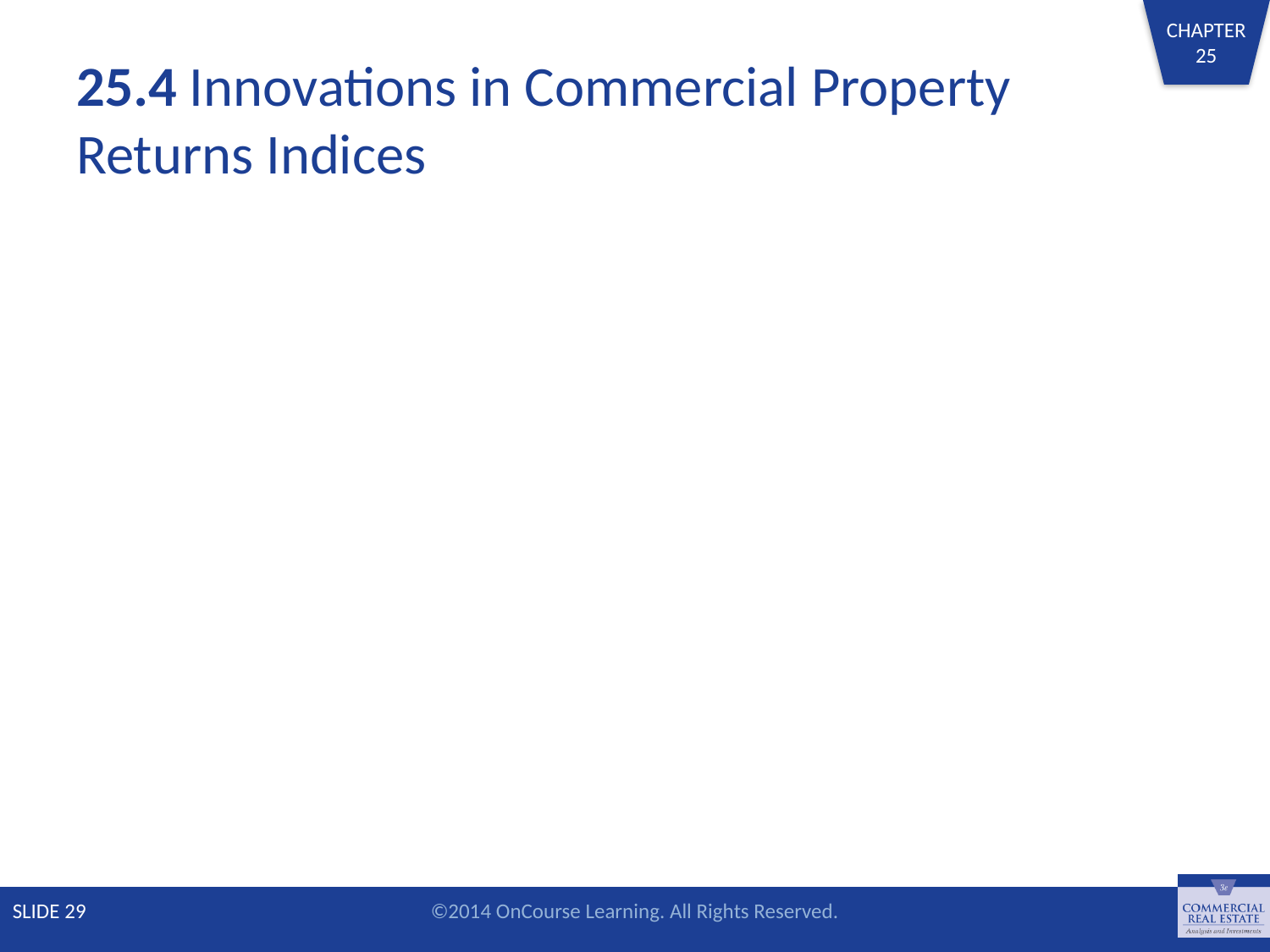

# 25.4 Innovations in Commercial Property Returns Indices

SLIDE 29